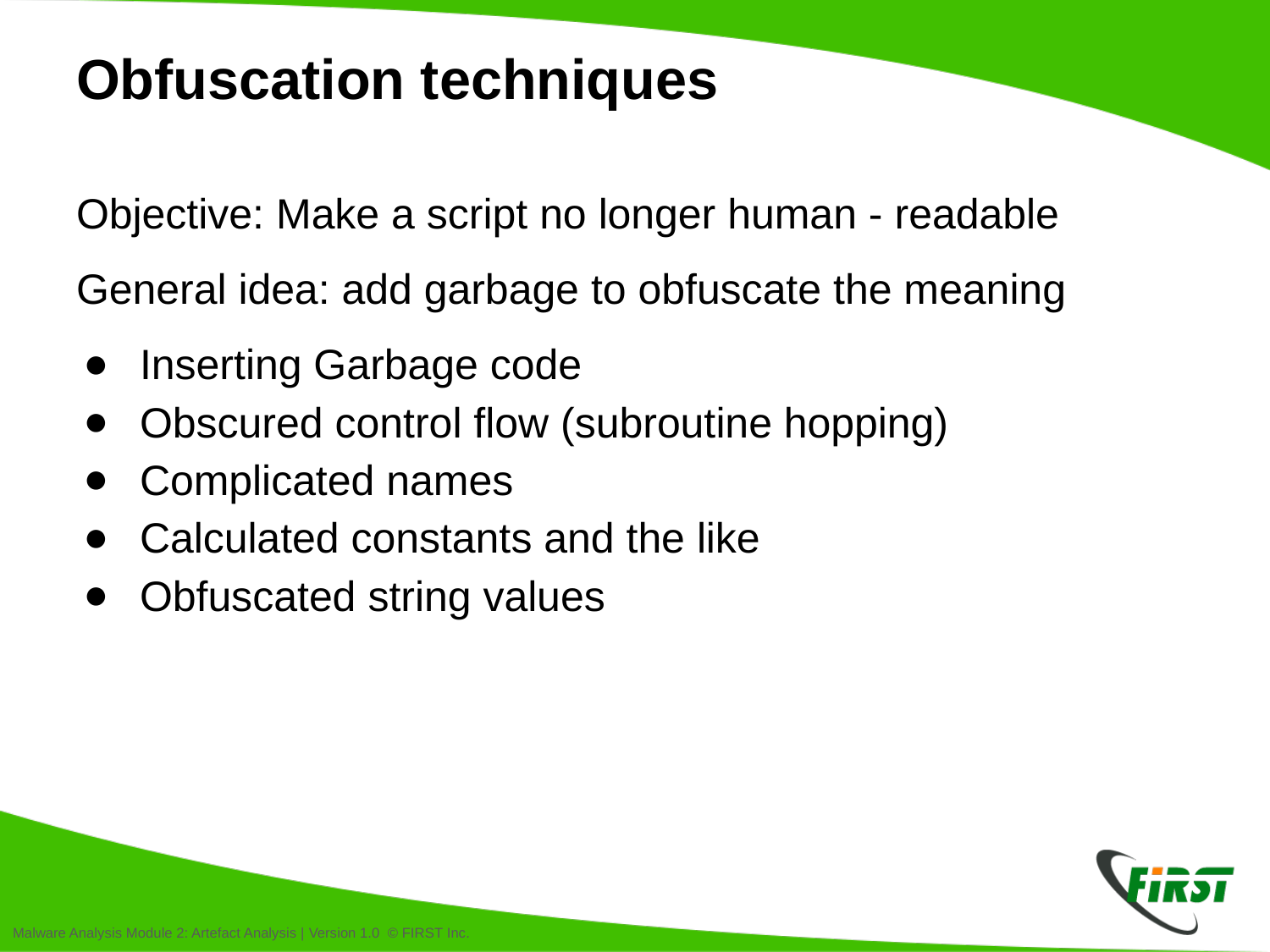

# Obfuscation techniques
Objective: Make a script no longer human - readable
General idea: add garbage to obfuscate the meaning
Inserting Garbage code
Obscured control flow (subroutine hopping)
Complicated names
Calculated constants and the like
Obfuscated string values